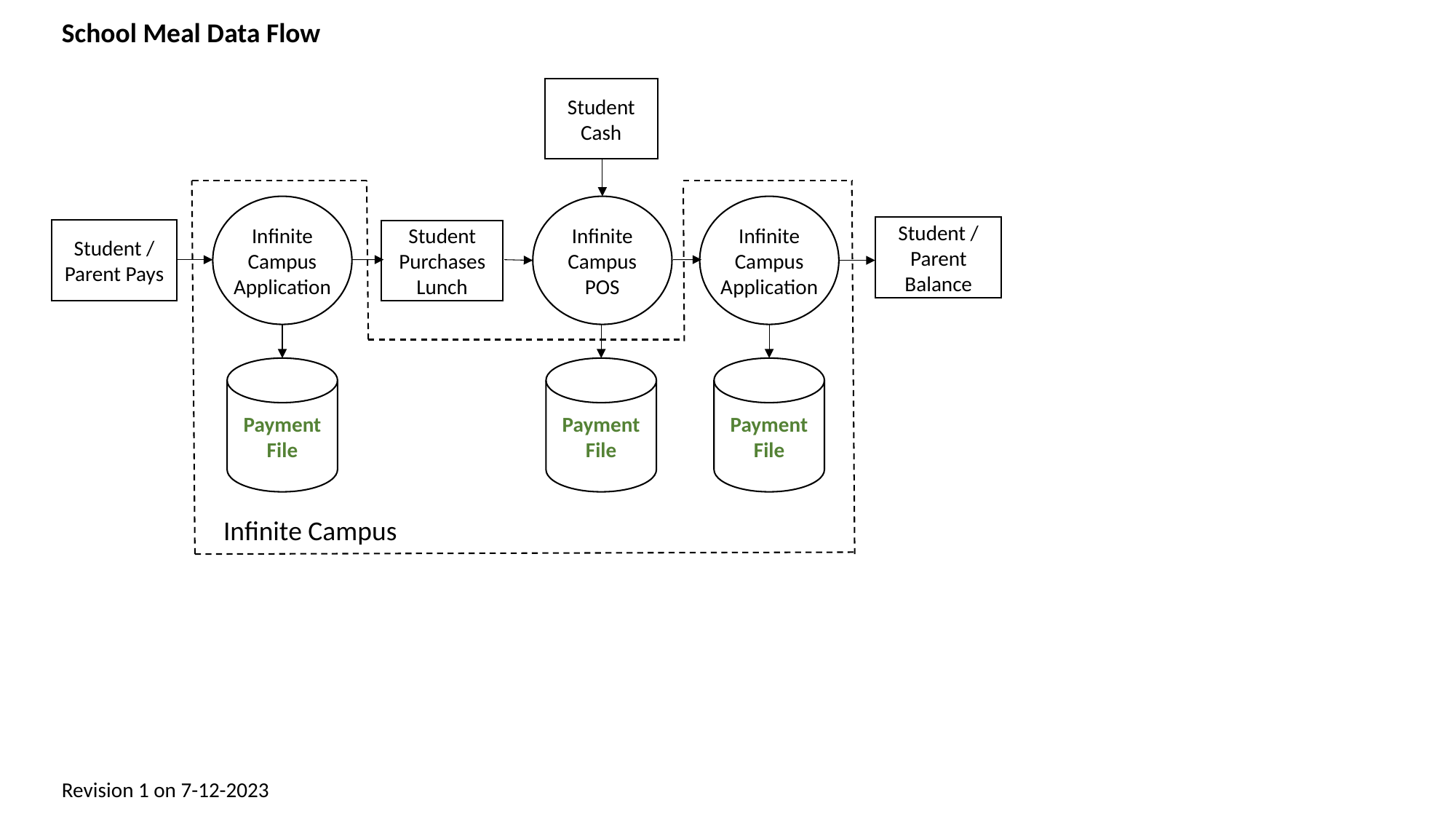

School Meal Data Flow
Student Cash
Infinite
Campus
Application
Infinite
Campus
POS
Infinite
Campus
Application
Student / Parent Balance
Student / Parent Pays
Student Purchases Lunch
Payment
File
Payment
File
Payment
File
Infinite Campus
Revision 1 on 7-12-2023